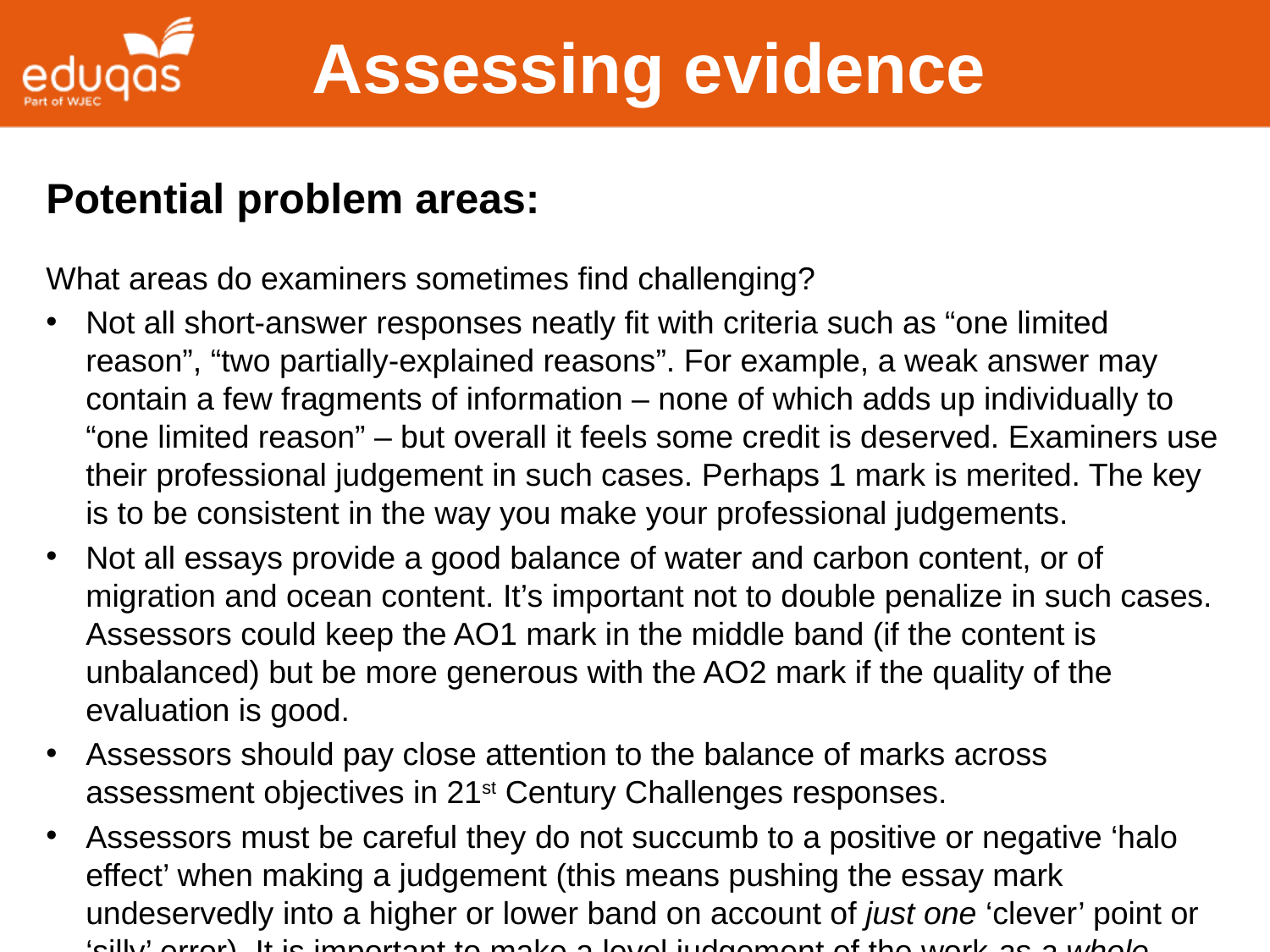

Assessing evidence
Potential problem areas:

What areas do examiners sometimes find challenging?
Not all short-answer responses neatly fit with criteria such as “one limited reason”, “two partially-explained reasons”. For example, a weak answer may contain a few fragments of information – none of which adds up individually to “one limited reason” – but overall it feels some credit is deserved. Examiners use their professional judgement in such cases. Perhaps 1 mark is merited. The key is to be consistent in the way you make your professional judgements.
Not all essays provide a good balance of water and carbon content, or of migration and ocean content. It’s important not to double penalize in such cases. Assessors could keep the AO1 mark in the middle band (if the content is unbalanced) but be more generous with the AO2 mark if the quality of the evaluation is good.
Assessors should pay close attention to the balance of marks across assessment objectives in 21st Century Challenges responses.
Assessors must be careful they do not succumb to a positive or negative ‘halo effect’ when making a judgement (this means pushing the essay mark undeservedly into a higher or lower band on account of just one ‘clever’ point or ‘silly’ error). It is important to make a level judgement of the work as a whole.